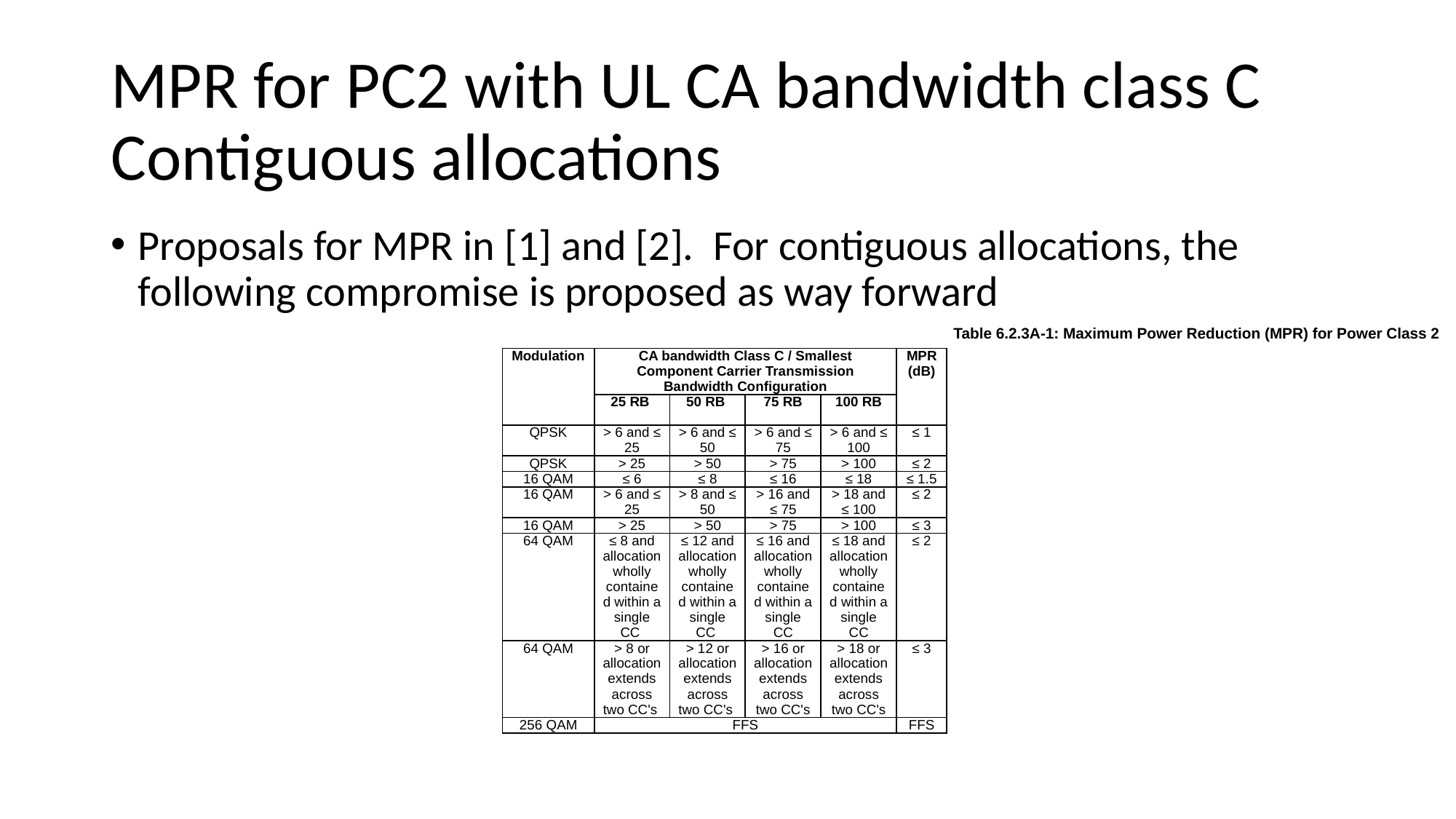

# MPR for PC2 with UL CA bandwidth class C Contiguous allocations
Proposals for MPR in [1] and [2].  For contiguous allocations, the following compromise is proposed as way forward

Table 6.2.3A-1: Maximum Power Reduction (MPR) for Power Class 2

| Modulation | CA bandwidth Class C / Smallest Component Carrier Transmission Bandwidth Configuration |  |  |  | MPR (dB) |
| --- | --- | --- | --- | --- | --- |
|  | 25 RB | 50 RB | 75 RB | 100 RB |  |
| QPSK | > 6 and ≤ 25 | > 6 and ≤ 50 | > 6 and ≤ 75 | > 6 and ≤ 100 | ≤ 1 |
| QPSK | > 25 | > 50 | > 75 | > 100 | ≤ 2 |
| 16 QAM | ≤ 6 | ≤ 8 | ≤ 16 | ≤ 18 | ≤ 1.5 |
| 16 QAM | > 6 and ≤ 25 | > 8 and ≤ 50 | > 16 and ≤ 75 | > 18 and ≤ 100 | ≤ 2 |
| 16 QAM | > 25 | > 50 | > 75 | > 100 | ≤ 3 |
| 64 QAM | ≤ 8 and allocation wholly contained within a single CC | ≤ 12 and allocation wholly contained within a single CC | ≤ 16 and allocation wholly contained within a single CC | ≤ 18 and allocation wholly contained within a single CC | ≤ 2 |
| 64 QAM | > 8 or allocation extends across two CC's | > 12 or allocation extends across two CC's | > 16 or allocation extends across two CC's | > 18 or allocation extends across two CC's | ≤ 3 |
| 256 QAM | FFS |  |  |  | FFS |